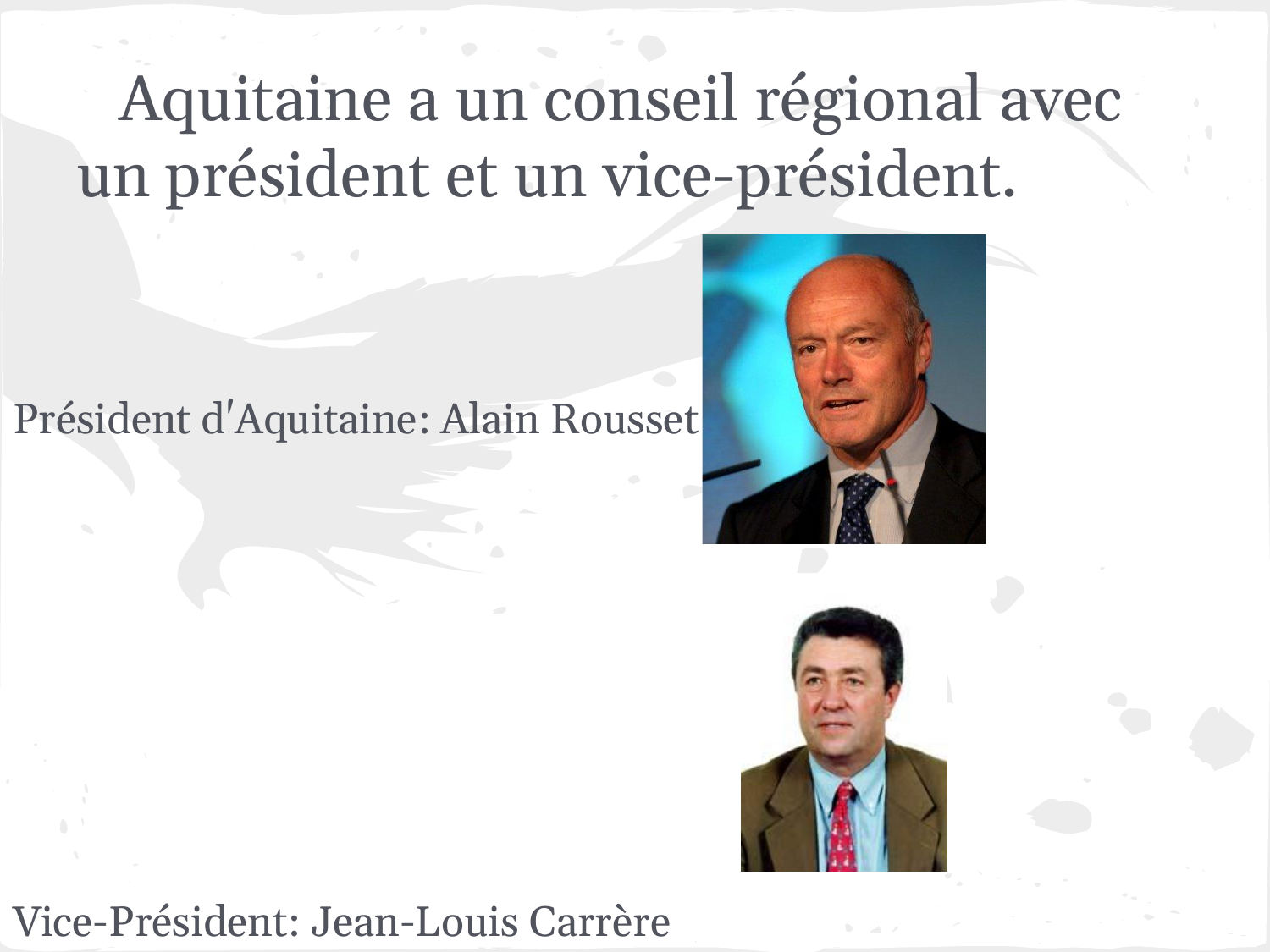

# Aquitaine a un conseil régional avec un président et un vice-président.

Président d'Aquitaine: Alain Rousset

Vice-Président: Jean-Louis Carrère